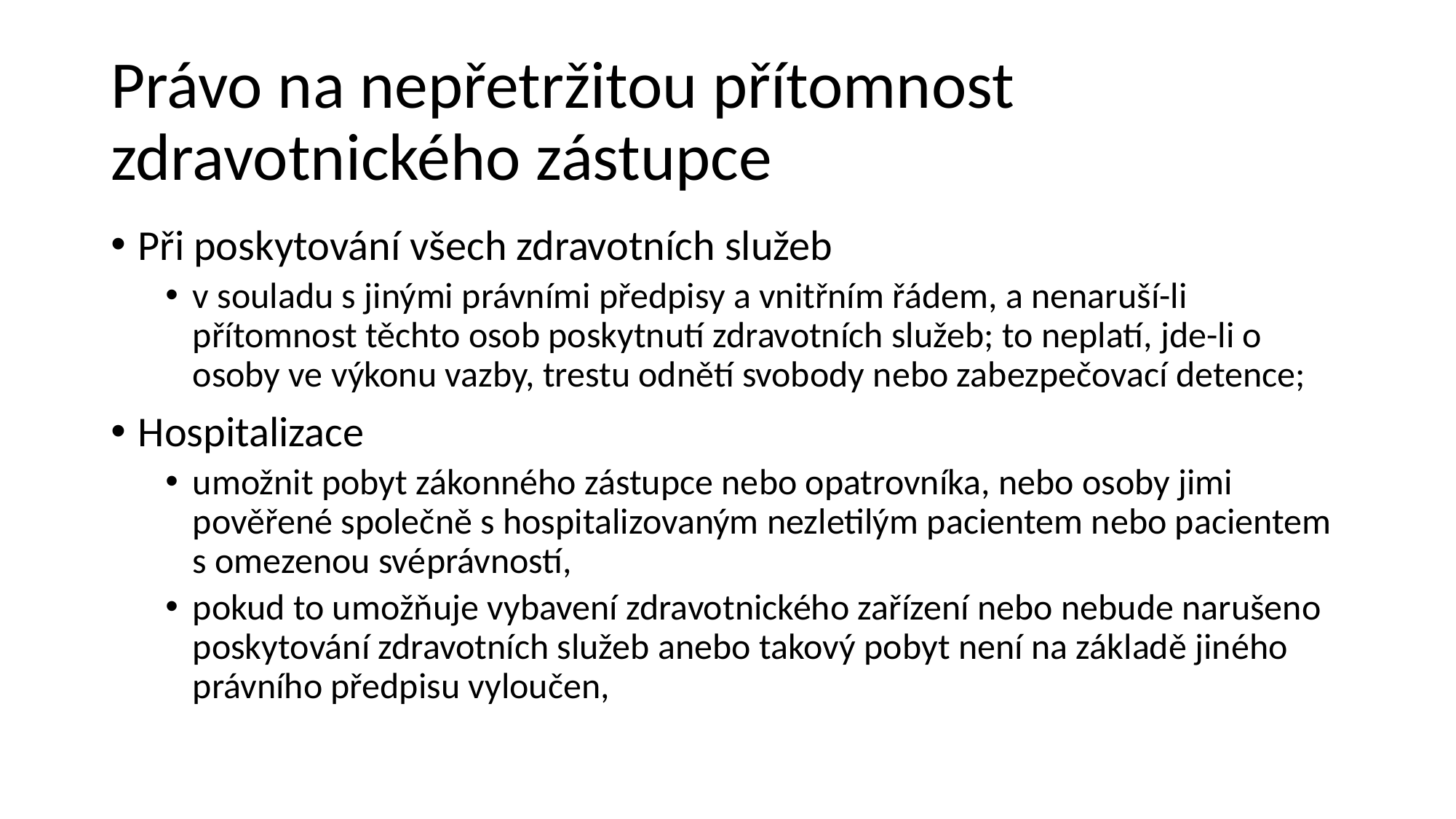

# Právo na nepřetržitou přítomnost zdravotnického zástupce
Při poskytování všech zdravotních služeb
v souladu s jinými právními předpisy a vnitřním řádem, a nenaruší-li přítomnost těchto osob poskytnutí zdravotních služeb; to neplatí, jde-li o osoby ve výkonu vazby, trestu odnětí svobody nebo zabezpečovací detence;
Hospitalizace
umožnit pobyt zákonného zástupce nebo opatrovníka, nebo osoby jimi pověřené společně s hospitalizovaným nezletilým pacientem nebo pacientem s omezenou svéprávností,
pokud to umožňuje vybavení zdravotnického zařízení nebo nebude narušeno poskytování zdravotních služeb anebo takový pobyt není na základě jiného právního předpisu vyloučen,